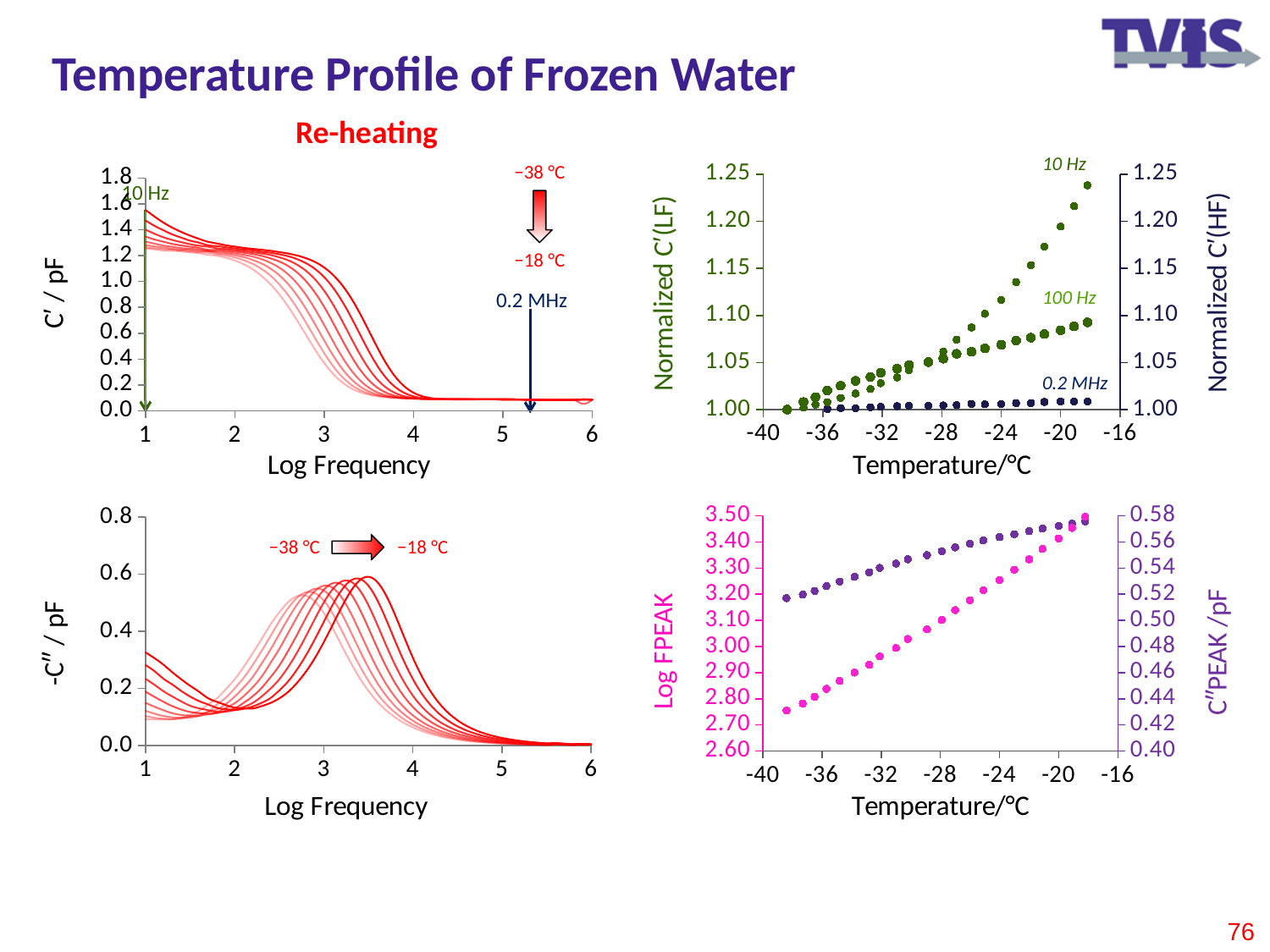

# Temperature Profile of Frozen Water
Re-heating
10 Hz
100 Hz
0.2 MHz
−38 °C

−18 °C

### Chart

| Category | Time 4.4 h | Time 4.5 h | Time 4.6 h | Time 4.7 h | Time 4.8 h | Time 4.9 h | Time 5 h | Time 5.1 h |
|---|---|---|---|---|---|---|---|---|

### Chart

| Category | Tslice (10 Hz) | Tslice (100 Hz) | Tslice (0.2MHz) |
|---|---|---|---|
10 Hz
0.2 MHz

### Chart

| Category | Time 4.4 h | Time 4.5 h | Time 4.6 h | Time 4.7 h | Time 4.8 h | Time 4.9 h | Time 5 h | Time 5.1 h |
|---|---|---|---|---|---|---|---|---|

### Chart

| Category |   Log(Frequency) |    C''PEAK |
|---|---|---|
−38 °C
−18 °C